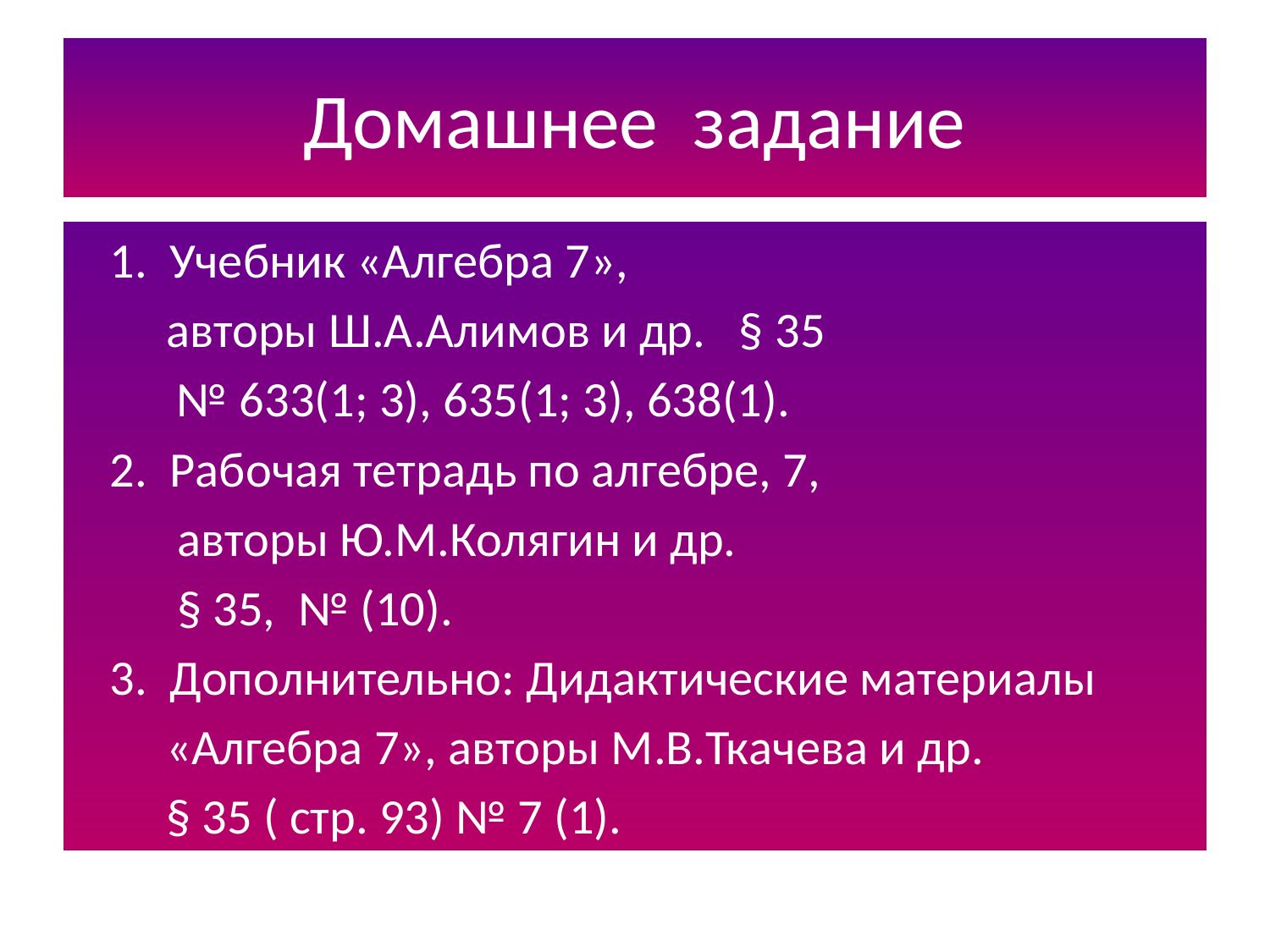

# Домашнее  задание
   1.  Учебник «Алгебра 7»,
        авторы Ш.А.Алимов и др.   § 35
         № 633(1; 3), 635(1; 3), 638(1).
   2.  Рабочая тетрадь по алгебре, 7,
         авторы Ю.М.Колягин и др.
         § 35,  № (10).
   3.  Дополнительно: Дидактические материалы
        «Алгебра 7», авторы М.В.Ткачева и др.
        § 35 ( стр. 93) № 7 (1).